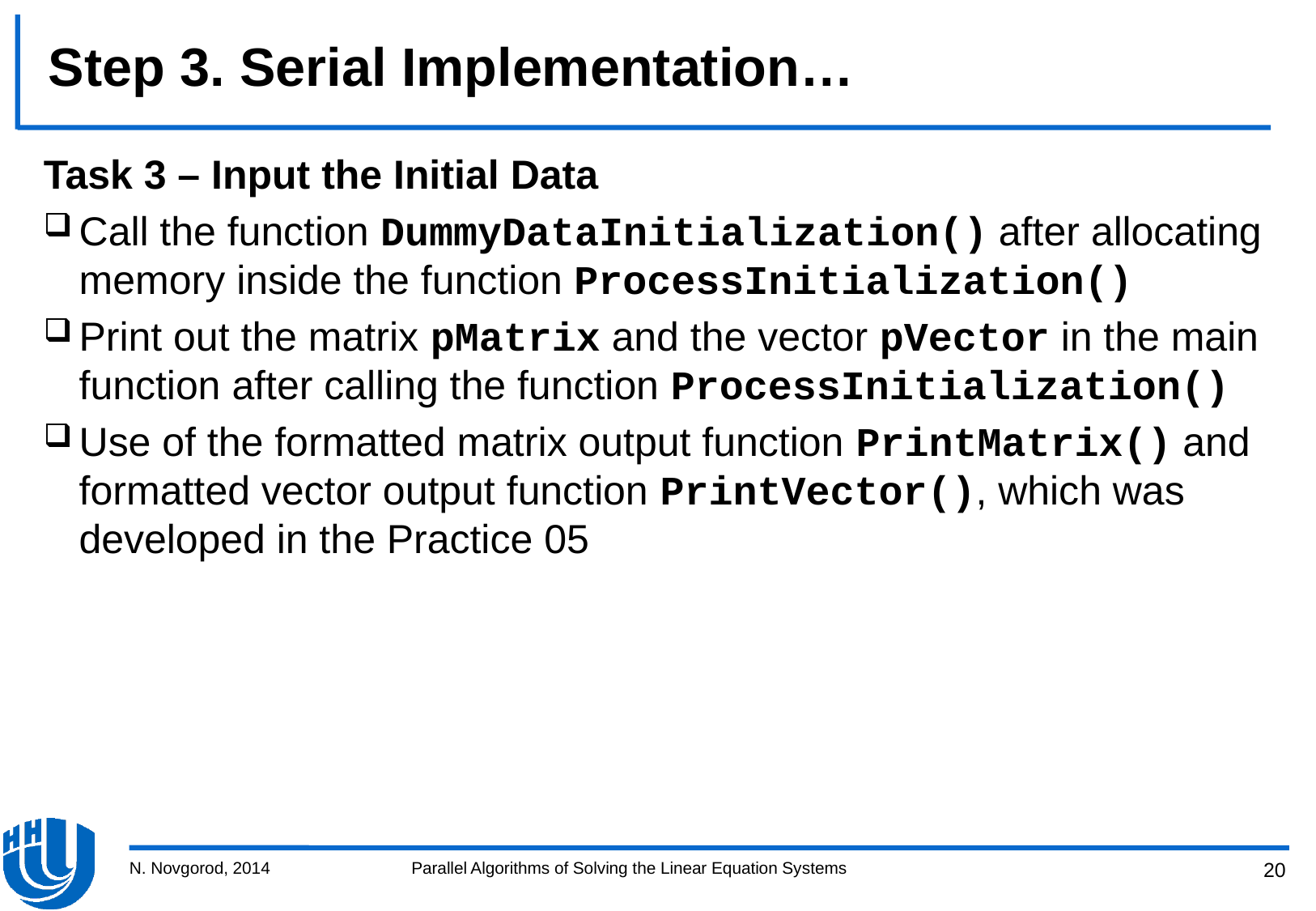

# Step 3. Serial Implementation…
Task 3 – Input the Initial Data
Call the function DummyDataInitialization() after allocating memory inside the function ProcessInitialization()
Print out the matrix pMatrix and the vector pVector in the main function after calling the function ProcessInitialization()
Use of the formatted matrix output function PrintMatrix() and formatted vector output function PrintVector(), which was developed in the Practice 05
N. Novgorod, 2014
Parallel Algorithms of Solving the Linear Equation Systems
20